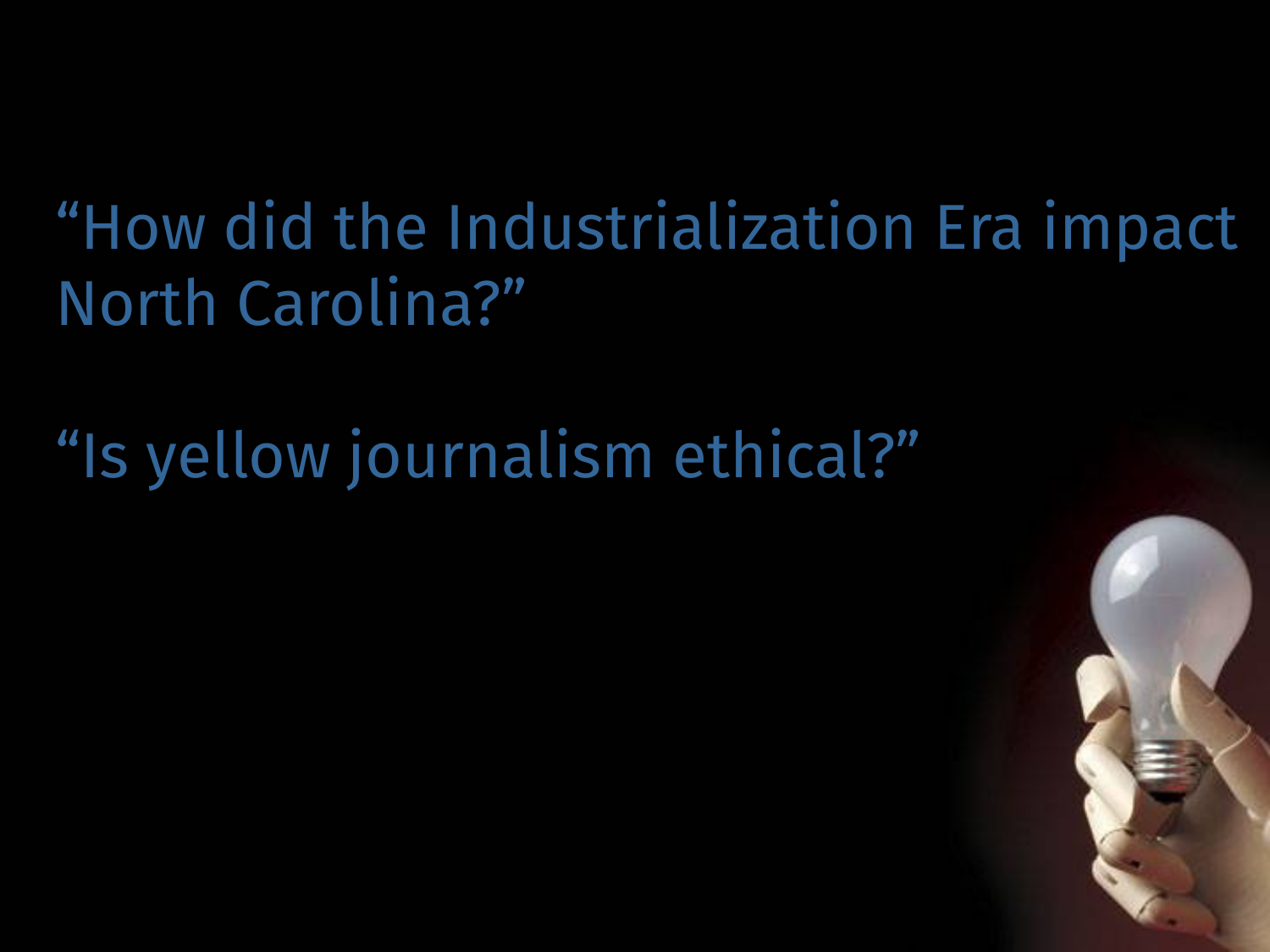

# “How did the Industrialization Era impact North Carolina?” “Is yellow journalism ethical?”